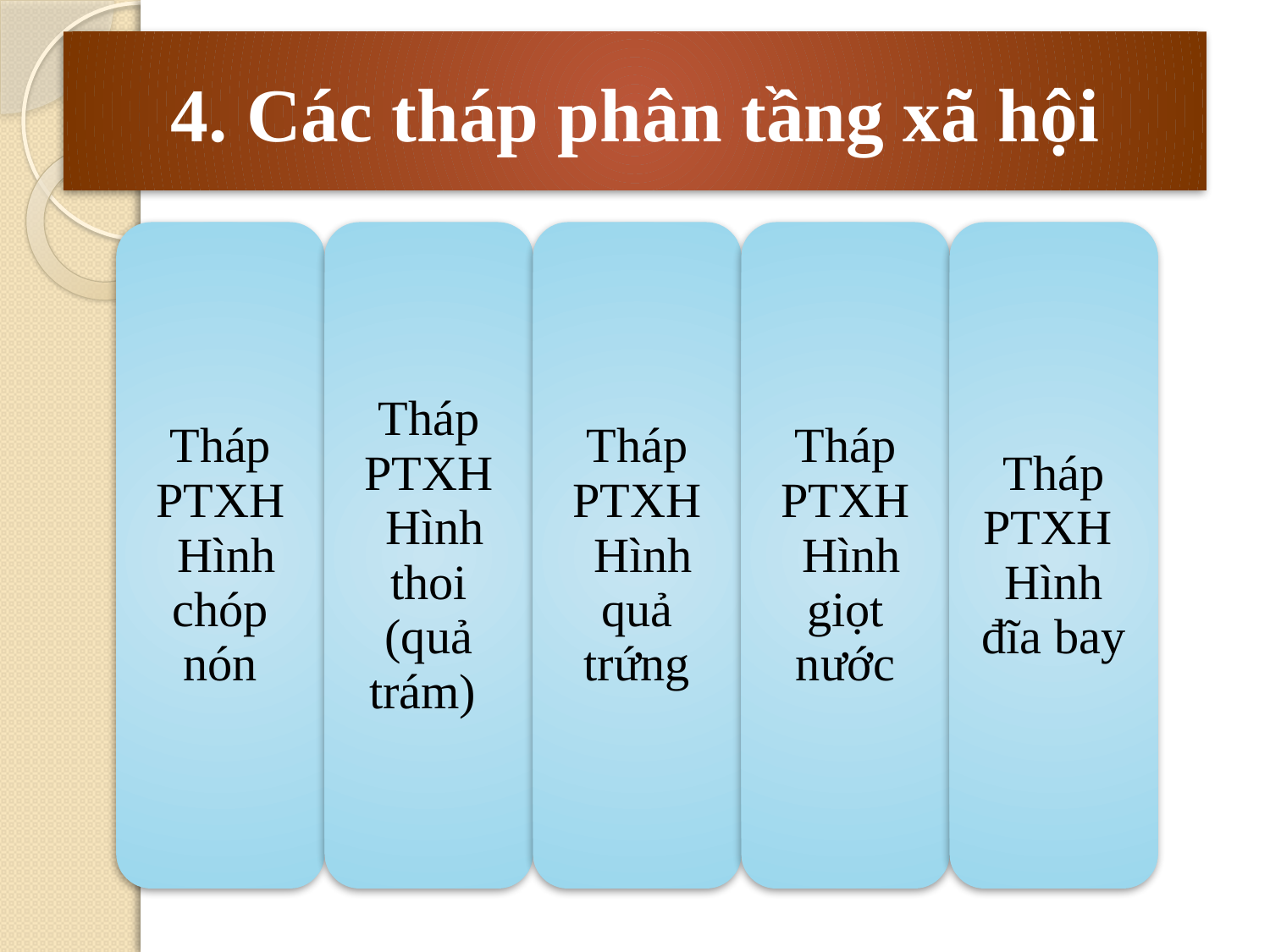

# 4. Các tháp phân tầng xã hội
Tháp PTXH
 Hình chóp nón
Tháp PTXH
 Hình giọt nước
Tháp PTXH
Hình đĩa bay
Tháp PTXH
 Hình quả trứng
Tháp PTXH
 Hình thoi (quả trám)